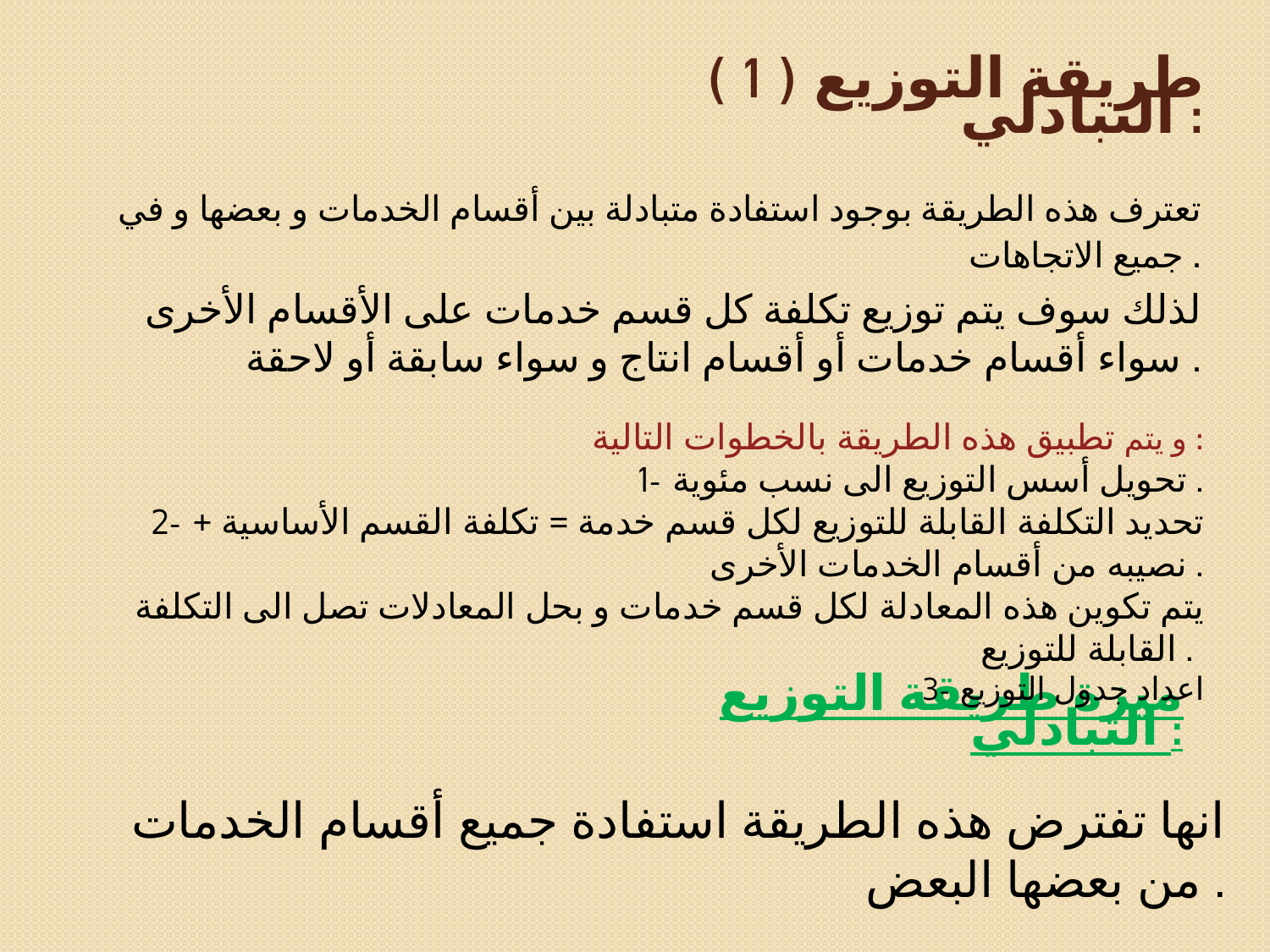

# ( 1 ) طريقة التوزيع التبادلي :
تعترف هذه الطريقة بوجود استفادة متبادلة بين أقسام الخدمات و بعضها و في جميع الاتجاهات .
لذلك سوف يتم توزيع تكلفة كل قسم خدمات على الأقسام الأخرى سواء أقسام خدمات أو أقسام انتاج و سواء سابقة أو لاحقة .
و يتم تطبيق هذه الطريقة بالخطوات التالية :
1- تحويل أسس التوزيع الى نسب مئوية .
2- تحديد التكلفة القابلة للتوزيع لكل قسم خدمة = تكلفة القسم الأساسية + نصيبه من أقسام الخدمات الأخرى .
يتم تكوين هذه المعادلة لكل قسم خدمات و بحل المعادلات تصل الى التكلفة القابلة للتوزيع .
3- اعداد جدول التوزيع
ميزة طريقة التوزيع التبادلي :
انها تفترض هذه الطريقة استفادة جميع أقسام الخدمات من بعضها البعض .